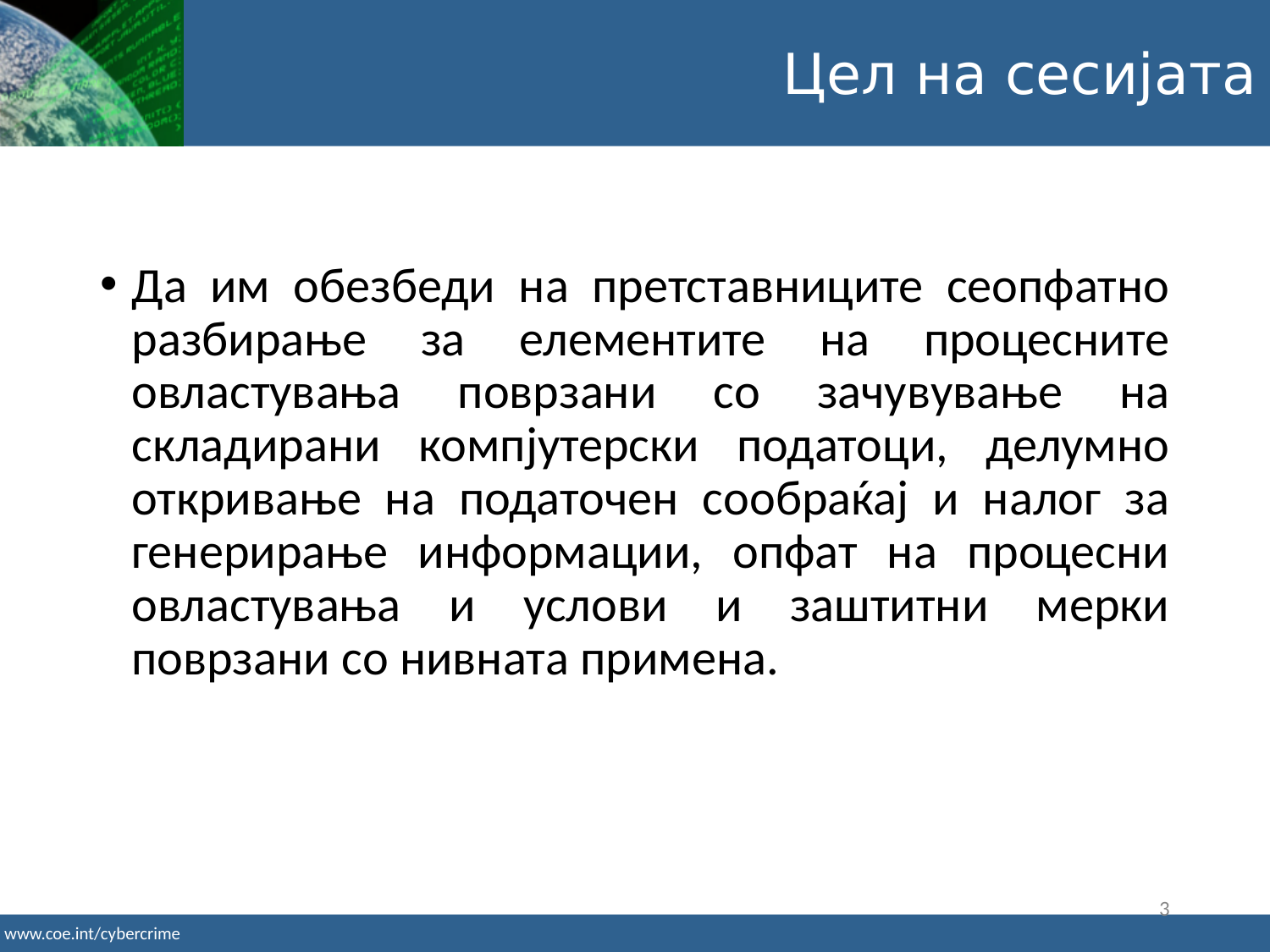

Цел на сесијата

Да им обезбеди на претставниците сеопфатно разбирање за елементите на процесните овластувања поврзани со зачувување на складирани компјутерски податоци, делумно откривање на податочен сообраќај и налог за генерирање информации, опфат на процесни овластувања и услови и заштитни мерки поврзани со нивната примена.
3